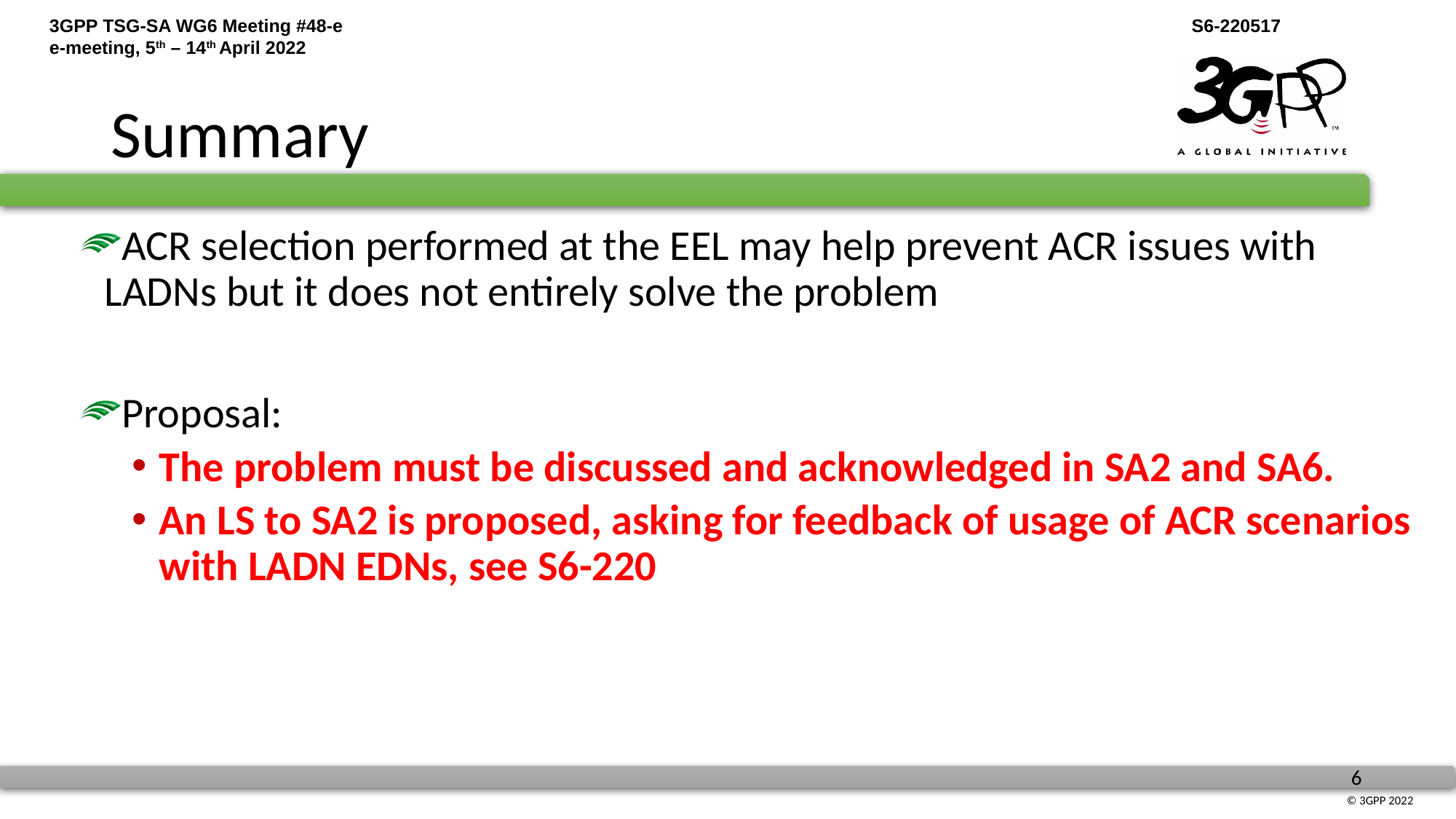

# Summary
ACR selection performed at the EEL may help prevent ACR issues with LADNs but it does not entirely solve the problem

Proposal:
The problem must be discussed and acknowledged in SA2 and SA6.
An LS to SA2 is proposed, asking for feedback of usage of ACR scenarios with LADN EDNs, see S6-220